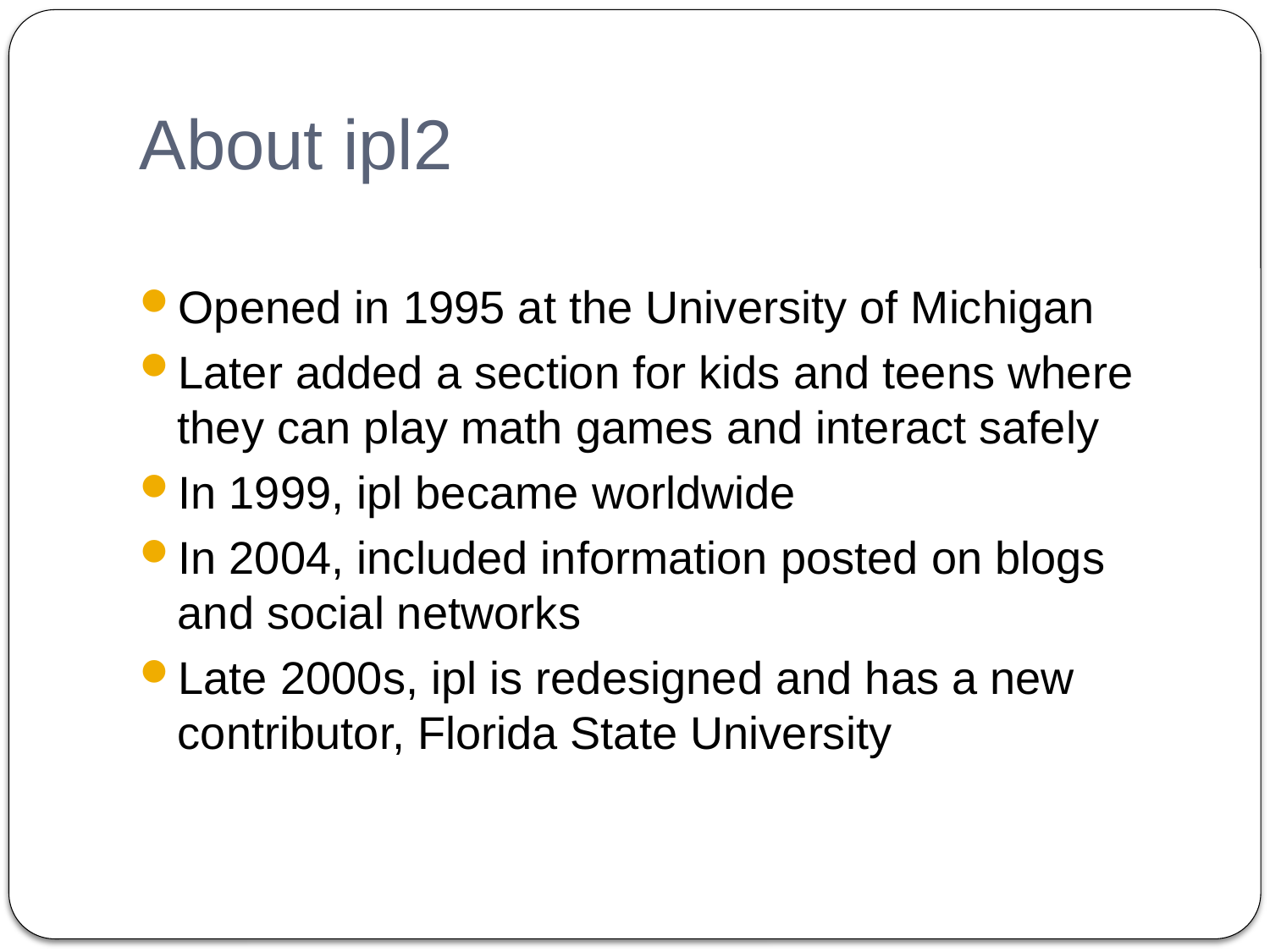

# About ipl2
Opened in 1995 at the University of Michigan
Later added a section for kids and teens where they can play math games and interact safely
In 1999, ipl became worldwide
In 2004, included information posted on blogs and social networks
Late 2000s, ipl is redesigned and has a new contributor, Florida State University